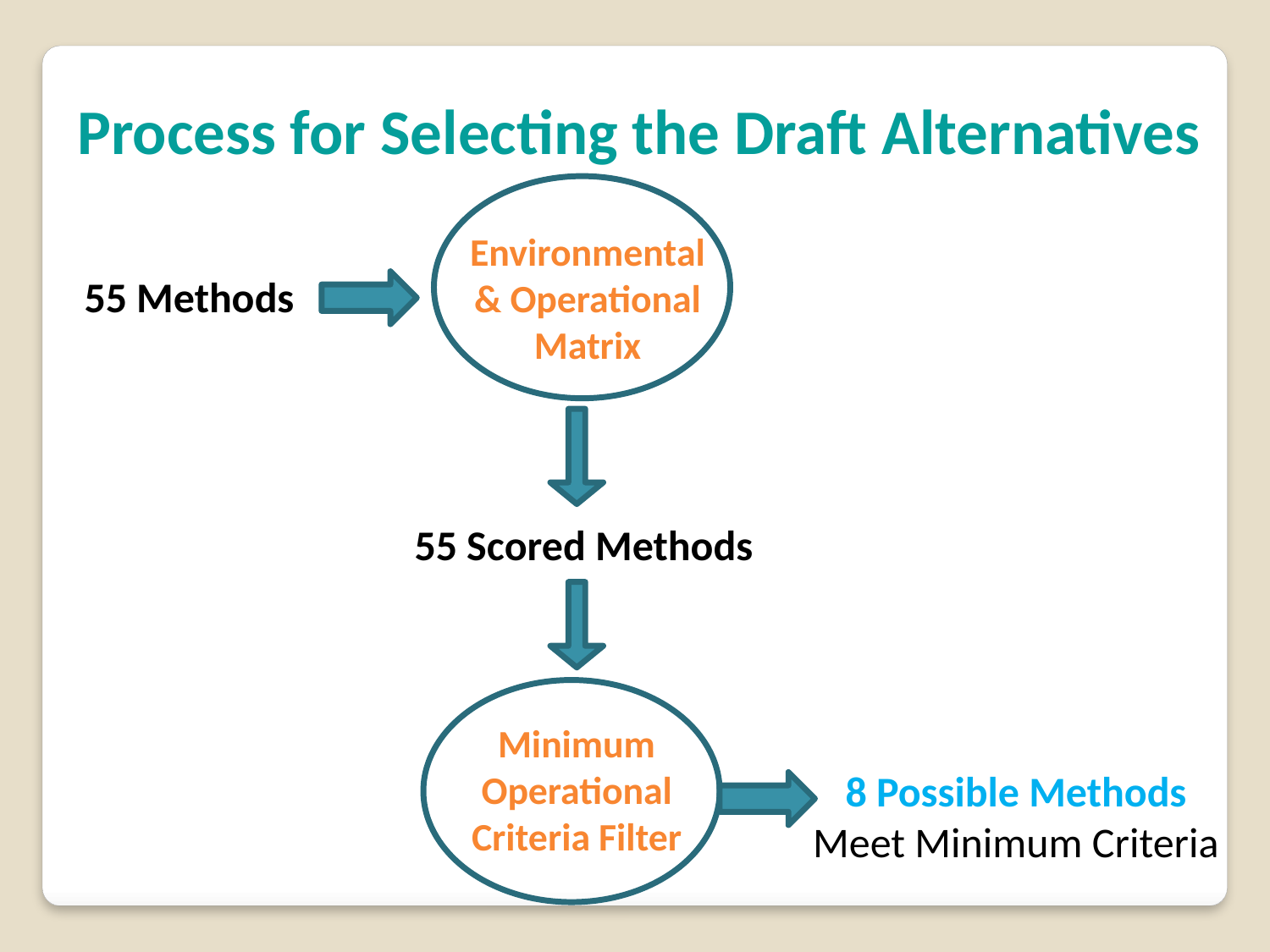

Process for Selecting the Draft Alternatives

Environmental & Operational Matrix
55 Methods

55 Scored Methods

Minimum Operational Criteria Filter
8 Possible Methods
Meet Minimum Criteria